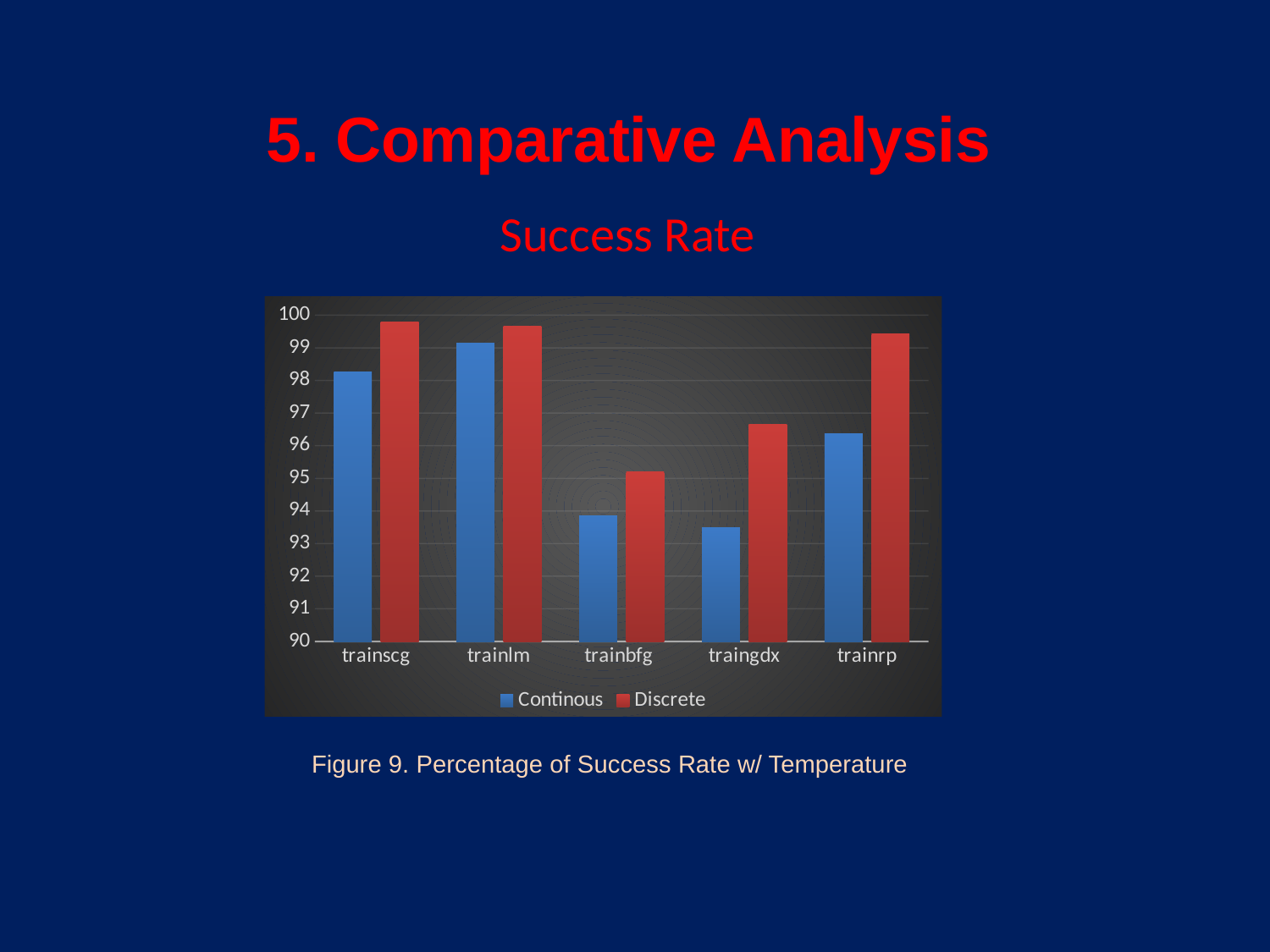

5. Comparative Analysis
Success Rate

### Chart

| Category | Continous | Discrete |
|---|---|---|
| trainscg | 98.26000000000003 | 99.78 |
| trainlm | 99.14000000000001 | 99.66 |
| trainbfg  | 93.86000000000001 | 95.2 |
| traingdx | 93.47999999999998 | 96.66 |
| trainrp | 96.35999999999999 | 99.42 |
        Figure 9. Percentage of Success Rate w/ Temperature